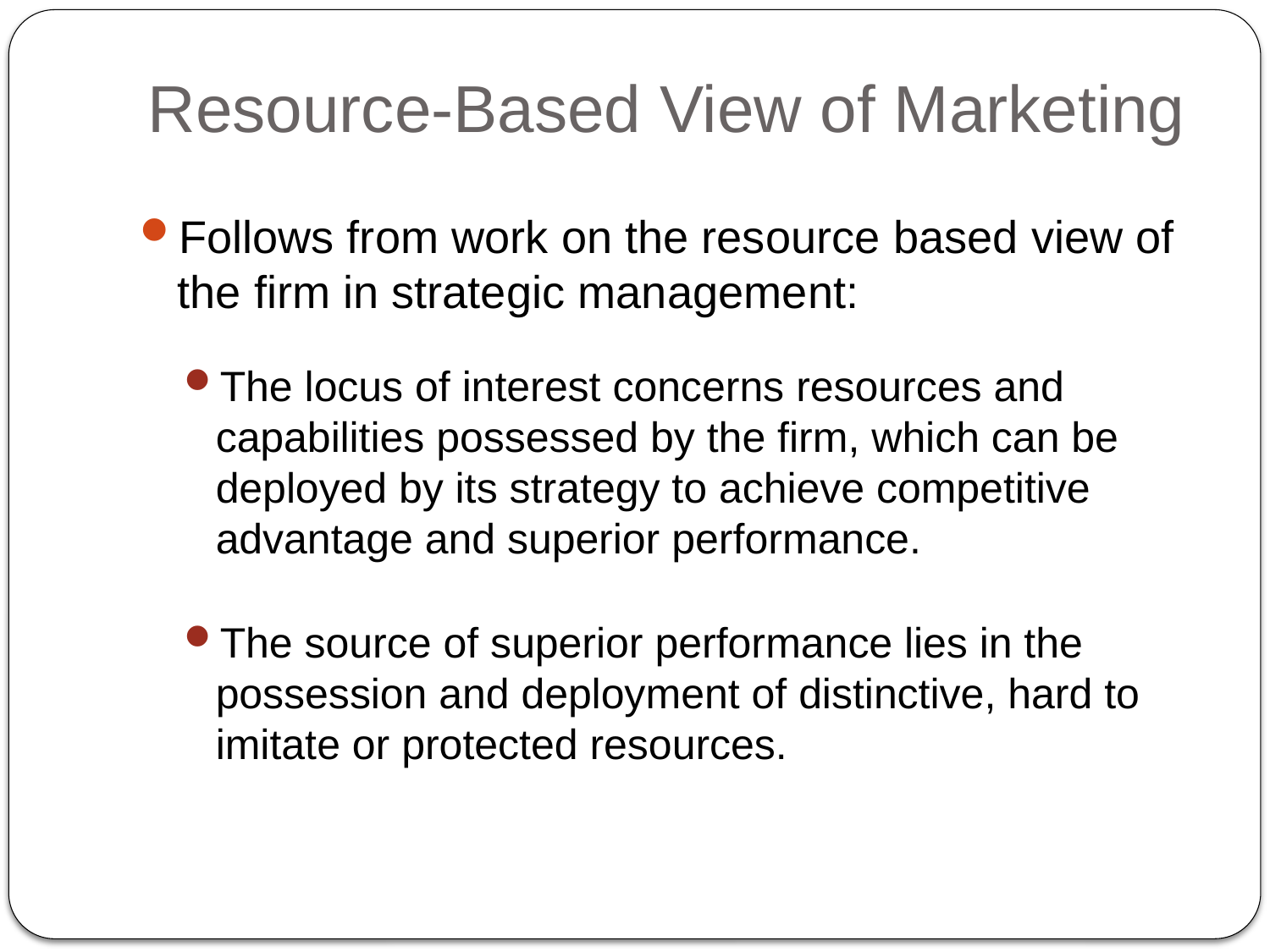

# Resource-Based View of Marketing
Follows from work on the resource based view of the firm in strategic management:

The locus of interest concerns resources and capabilities possessed by the firm, which can be deployed by its strategy to achieve competitive advantage and superior performance.

The source of superior performance lies in the possession and deployment of distinctive, hard to imitate or protected resources.